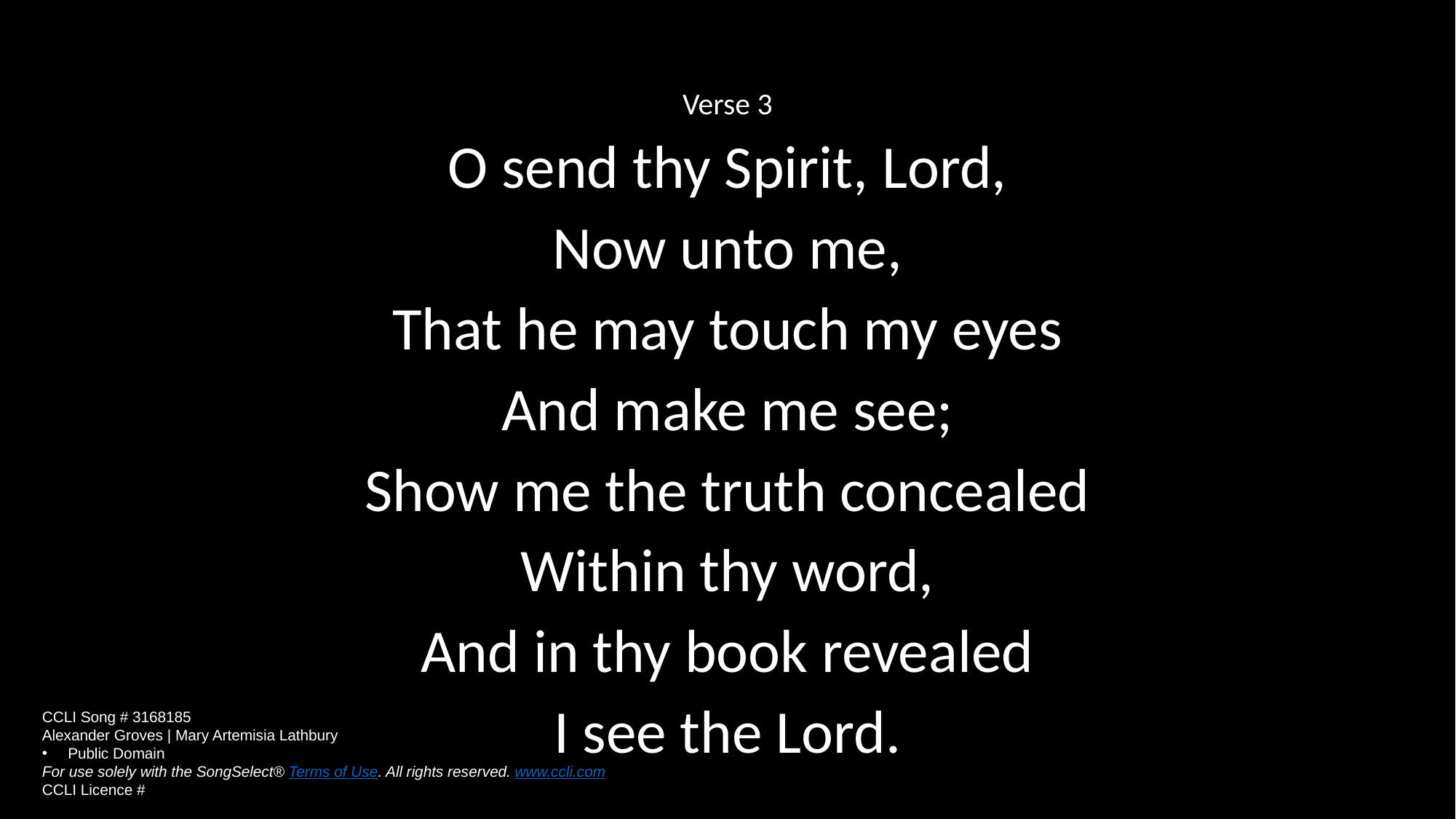

Verse 3
O send thy Spirit, Lord,
Now unto me,
That he may touch my eyes
And make me see;
Show me the truth concealed
Within thy word,
And in thy book revealed
I see the Lord.
CCLI Song # 3168185
Alexander Groves | Mary Artemisia Lathbury
Public Domain
For use solely with the SongSelect® Terms of Use. All rights reserved. www.ccli.com
CCLI Licence #